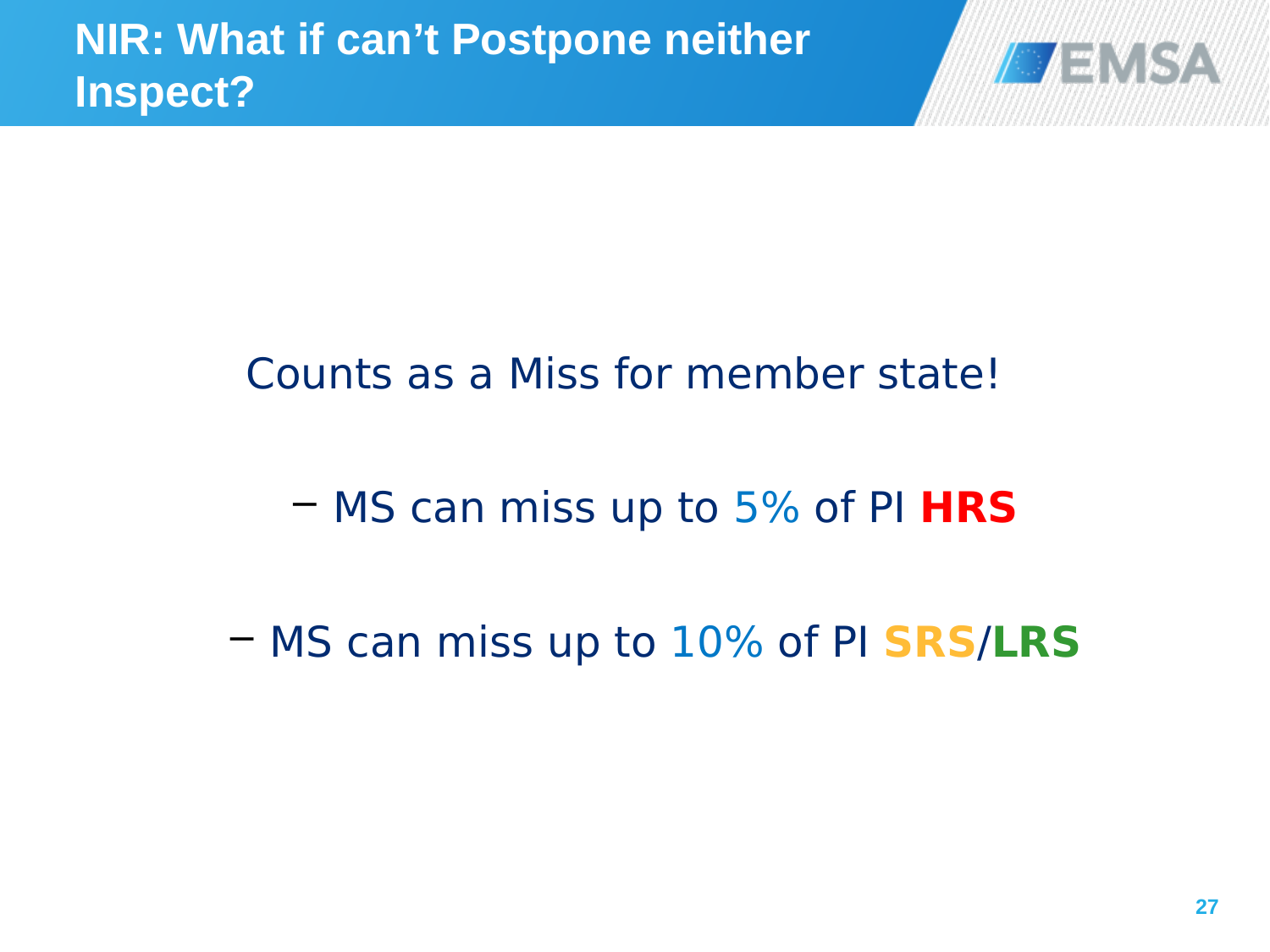

# NIR: What if can’t Postpone neither Inspect?
Counts as a Miss for member state!
MS can miss up to 5% of PI HRS
MS can miss up to 10% of PI SRS/LRS
27